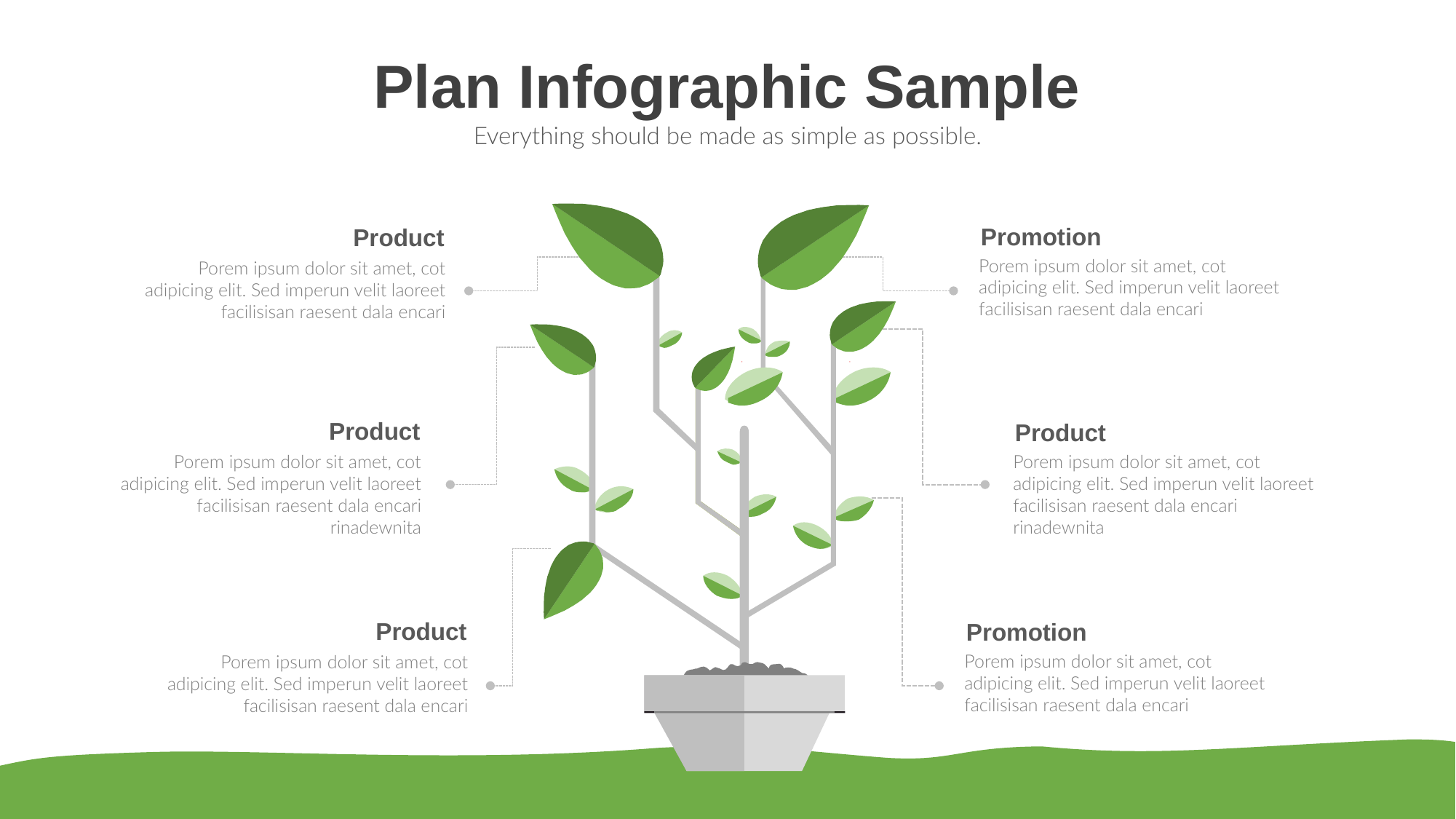

Plan Infographic Sample
Everything should be made as simple as possible.

02
01

03

Promotion
Porem ipsum dolor sit amet, cot adipicing elit. Sed imperun velit laoreet facilisisan raesent dala encari
Product
Porem ipsum dolor sit amet, cot adipicing elit. Sed imperun velit laoreet facilisisan raesent dala encari

Product
Porem ipsum dolor sit amet, cot adipicing elit. Sed imperun velit laoreet facilisisan raesent dala encari rinadewnita
Product
Porem ipsum dolor sit amet, cot adipicing elit. Sed imperun velit laoreet facilisisan raesent dala encari rinadewnita

Product
Porem ipsum dolor sit amet, cot adipicing elit. Sed imperun velit laoreet facilisisan raesent dala encari
Promotion
Porem ipsum dolor sit amet, cot adipicing elit. Sed imperun velit laoreet facilisisan raesent dala encari